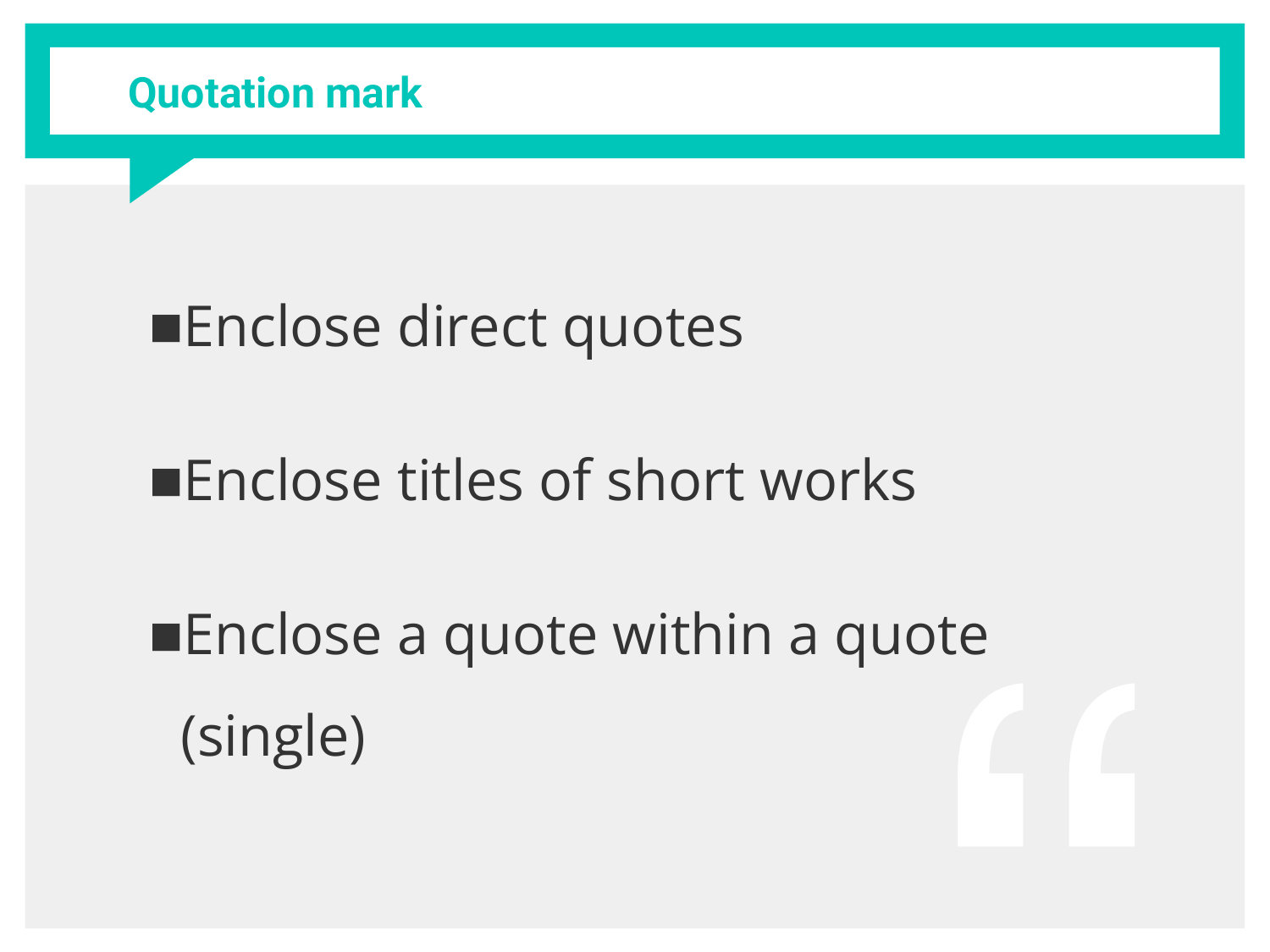

# Quotation mark
Enclose direct quotes
Enclose titles of short works
Enclose a quote within a quote (single)
“